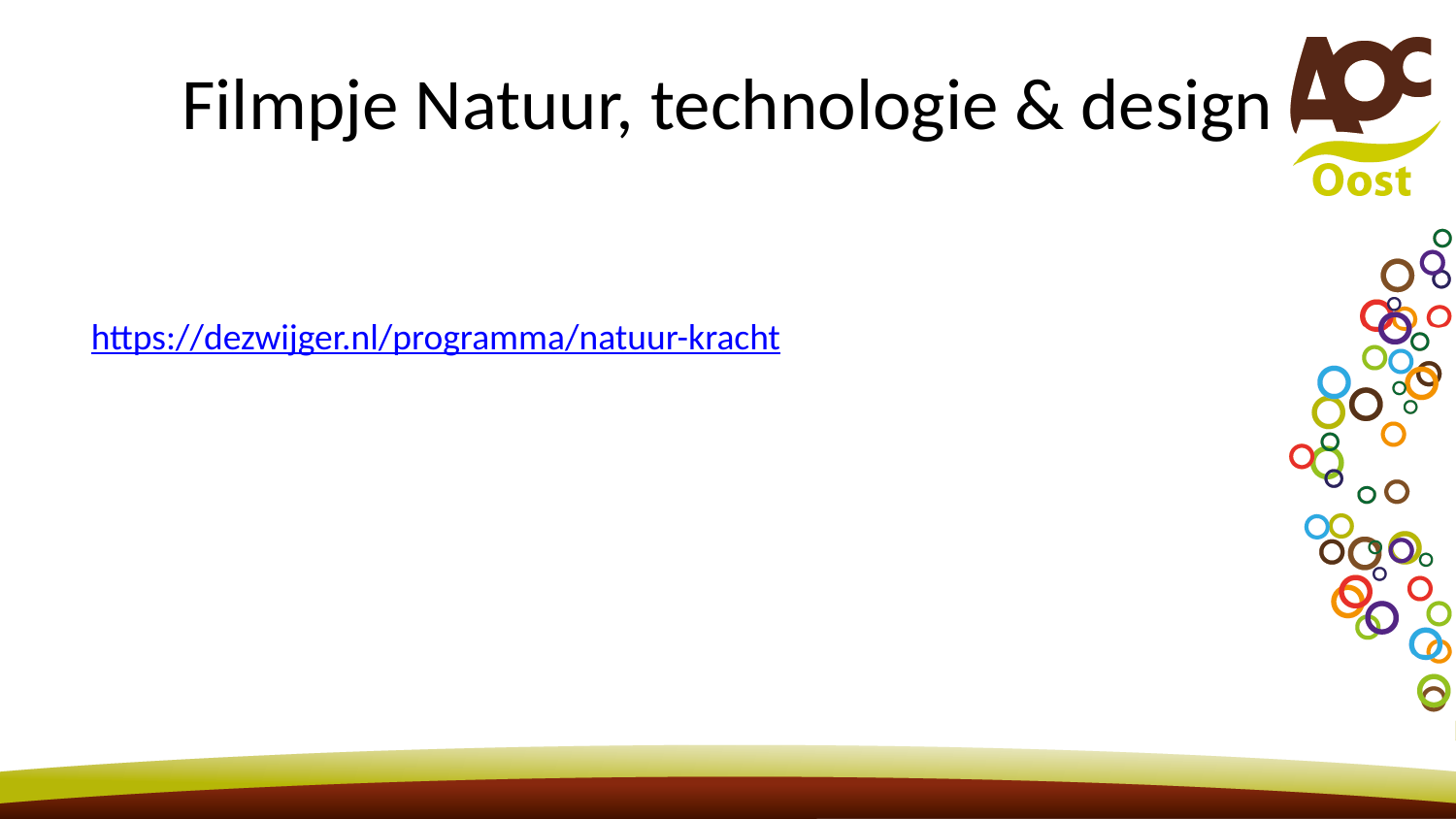

# Filmpje Natuur, technologie & design

https://dezwijger.nl/programma/natuur-kracht